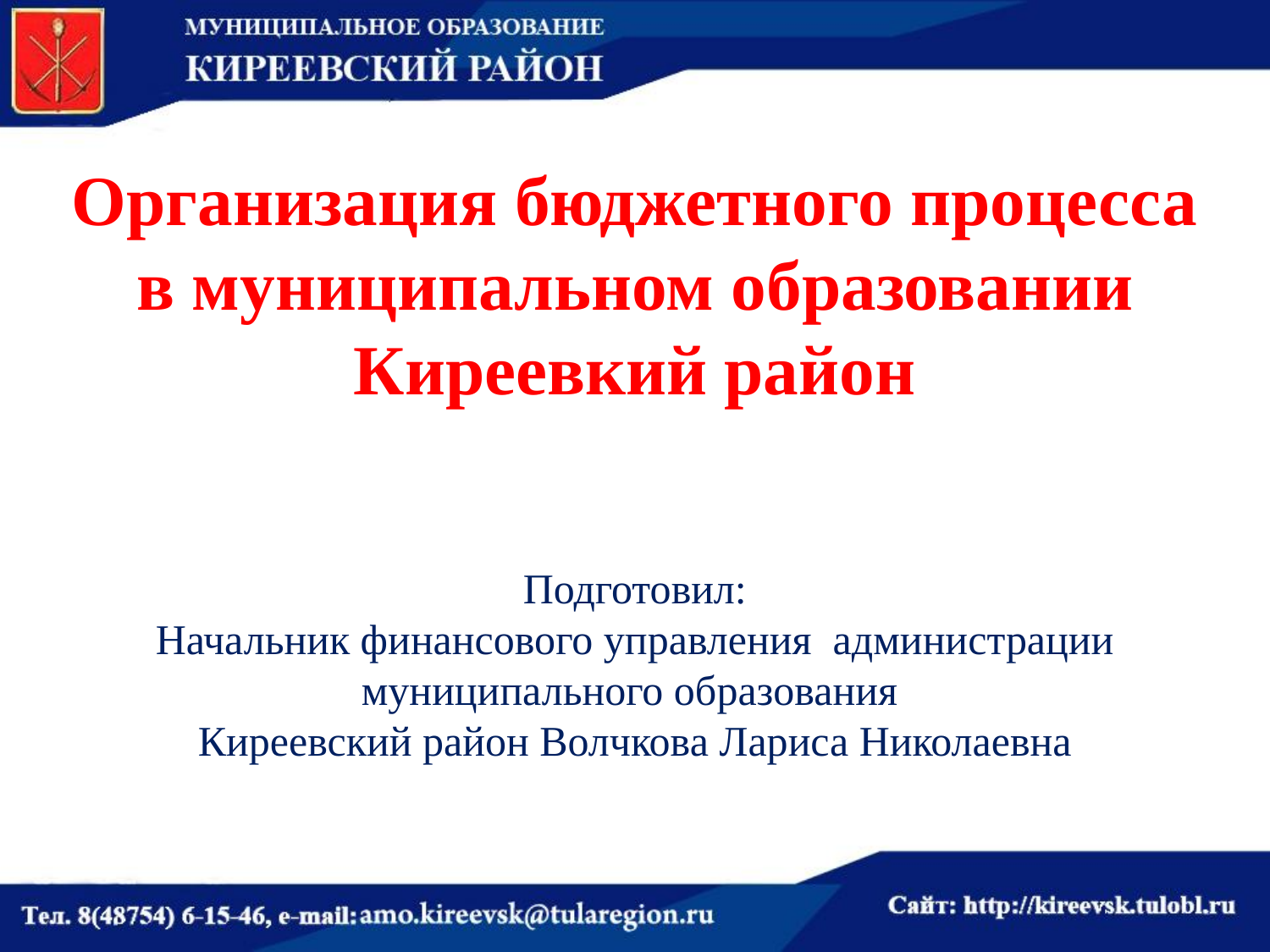

Организация бюджетного процесса в муниципальном образовании Киреевкий район

Подготовил:
Начальник финансового управления  администрации муниципального образования
Киреевский район Волчкова Лариса Николаевна